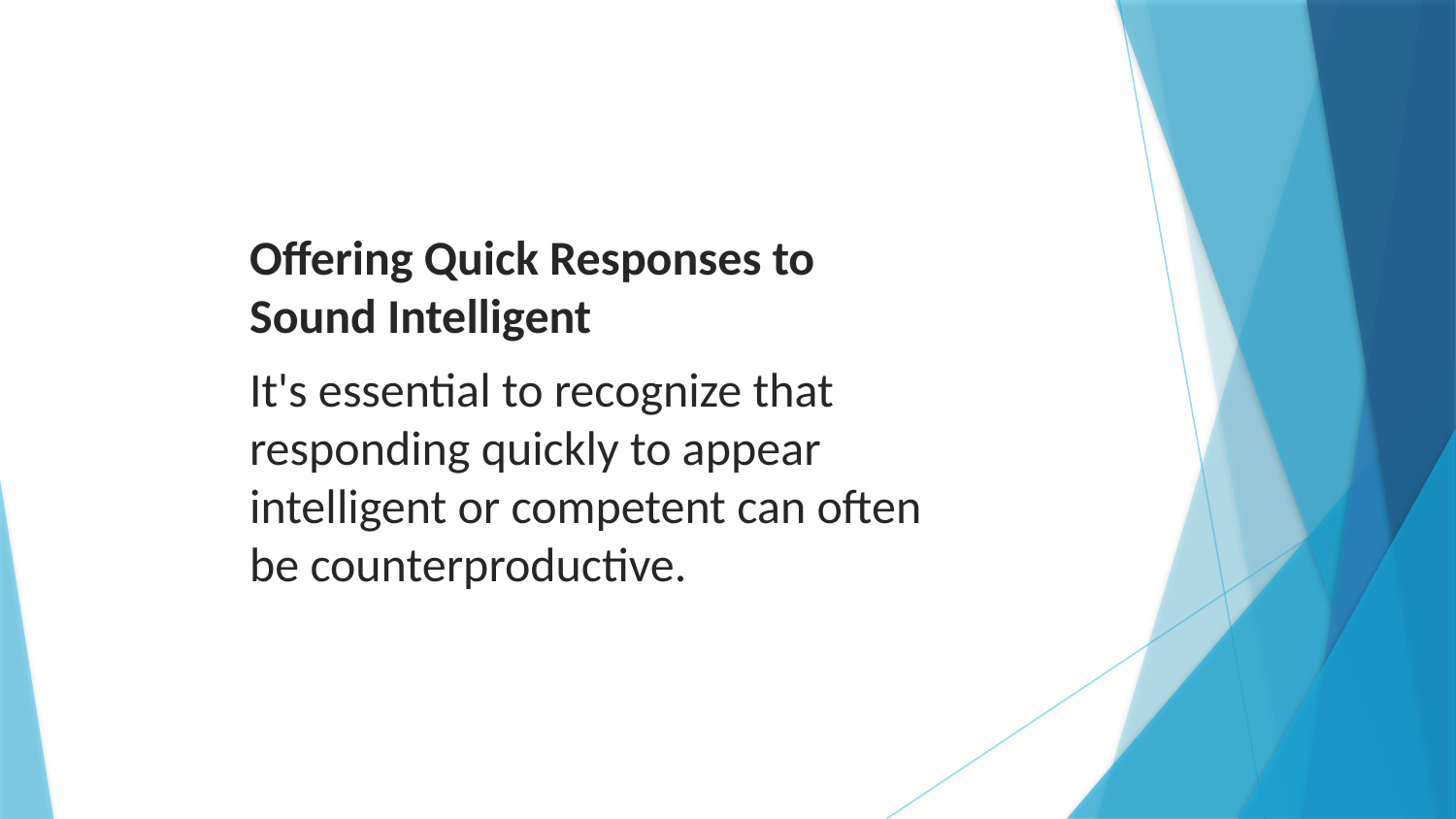

Offering Quick Responses to Sound Intelligent
It's essential to recognize that responding quickly to appear intelligent or competent can often be counterproductive.